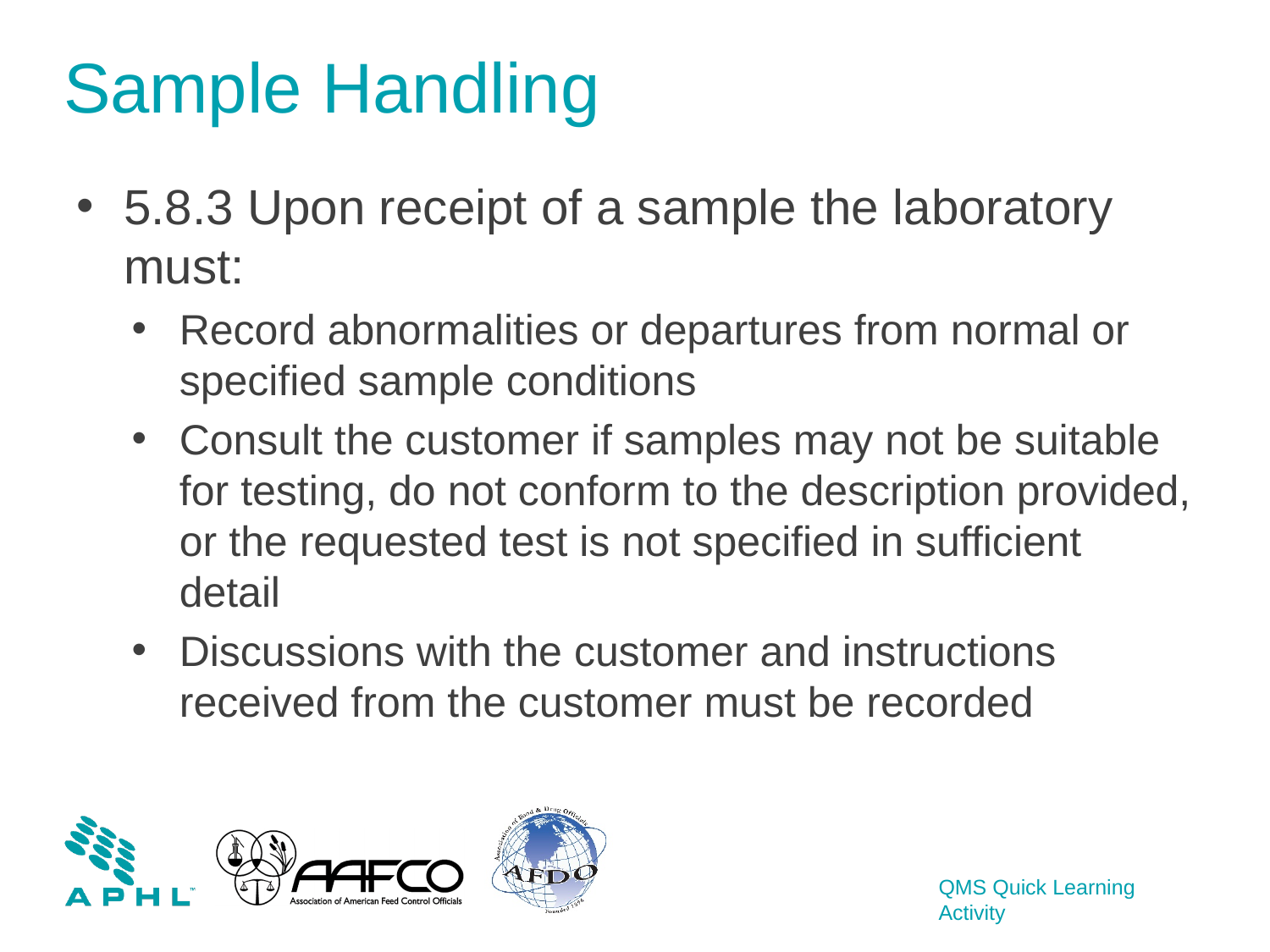

# Sample Handling
5.8.3 Upon receipt of a sample the laboratory must:
Record abnormalities or departures from normal or specified sample conditions
Consult the customer if samples may not be suitable for testing, do not conform to the description provided, or the requested test is not specified in sufficient detail
Discussions with the customer and instructions received from the customer must be recorded